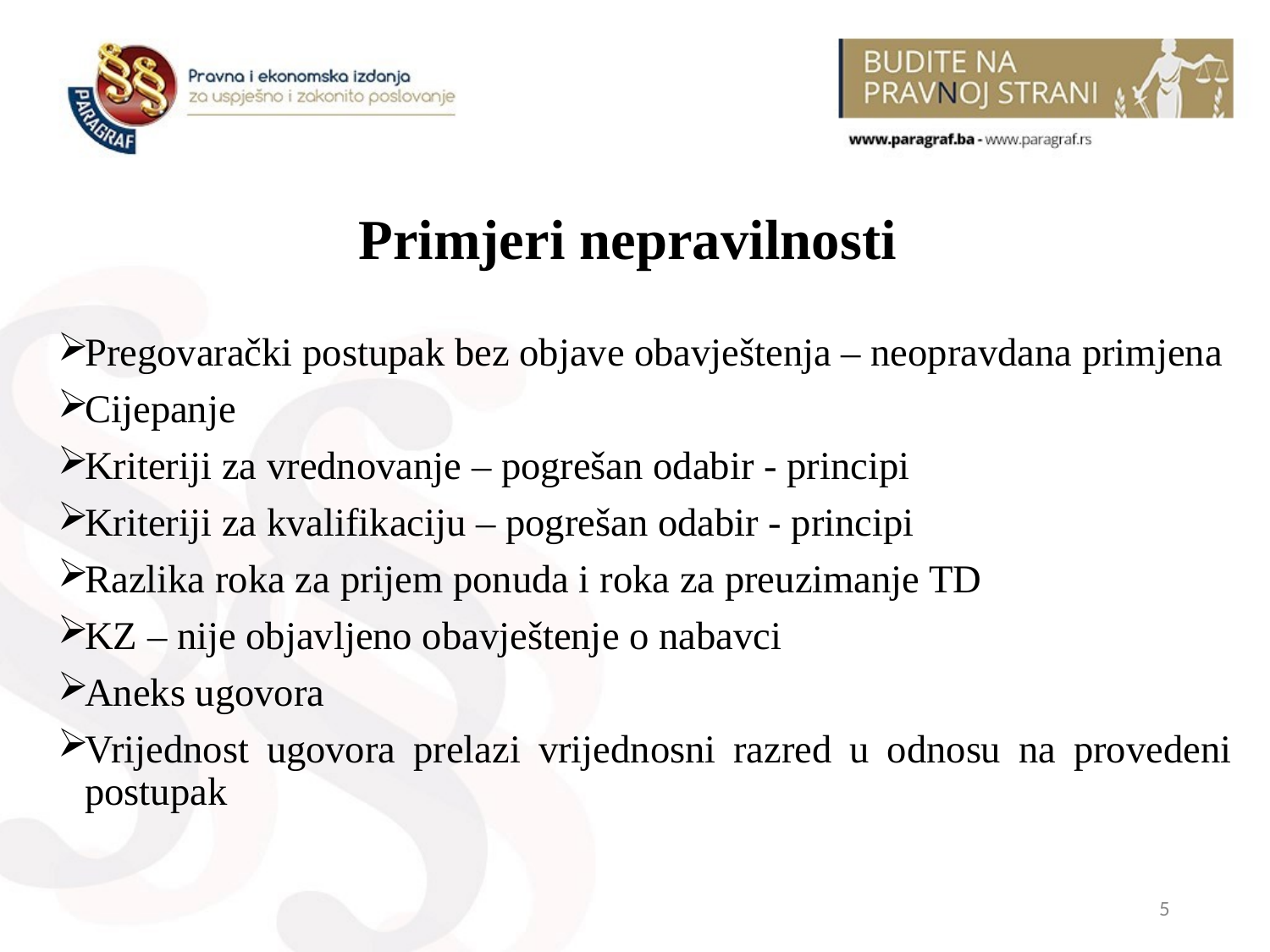

# Primjeri nepravilnosti
Pregovarački postupak bez objave obavještenja – neopravdana primjena
Cijepanje
Kriteriji za vrednovanje – pogrešan odabir - principi
Kriteriji za kvalifikaciju – pogrešan odabir - principi
Razlika roka za prijem ponuda i roka za preuzimanje TD
KZ – nije objavljeno obavještenje o nabavci
Aneks ugovora
Vrijednost ugovora prelazi vrijednosni razred u odnosu na provedeni postupak

5